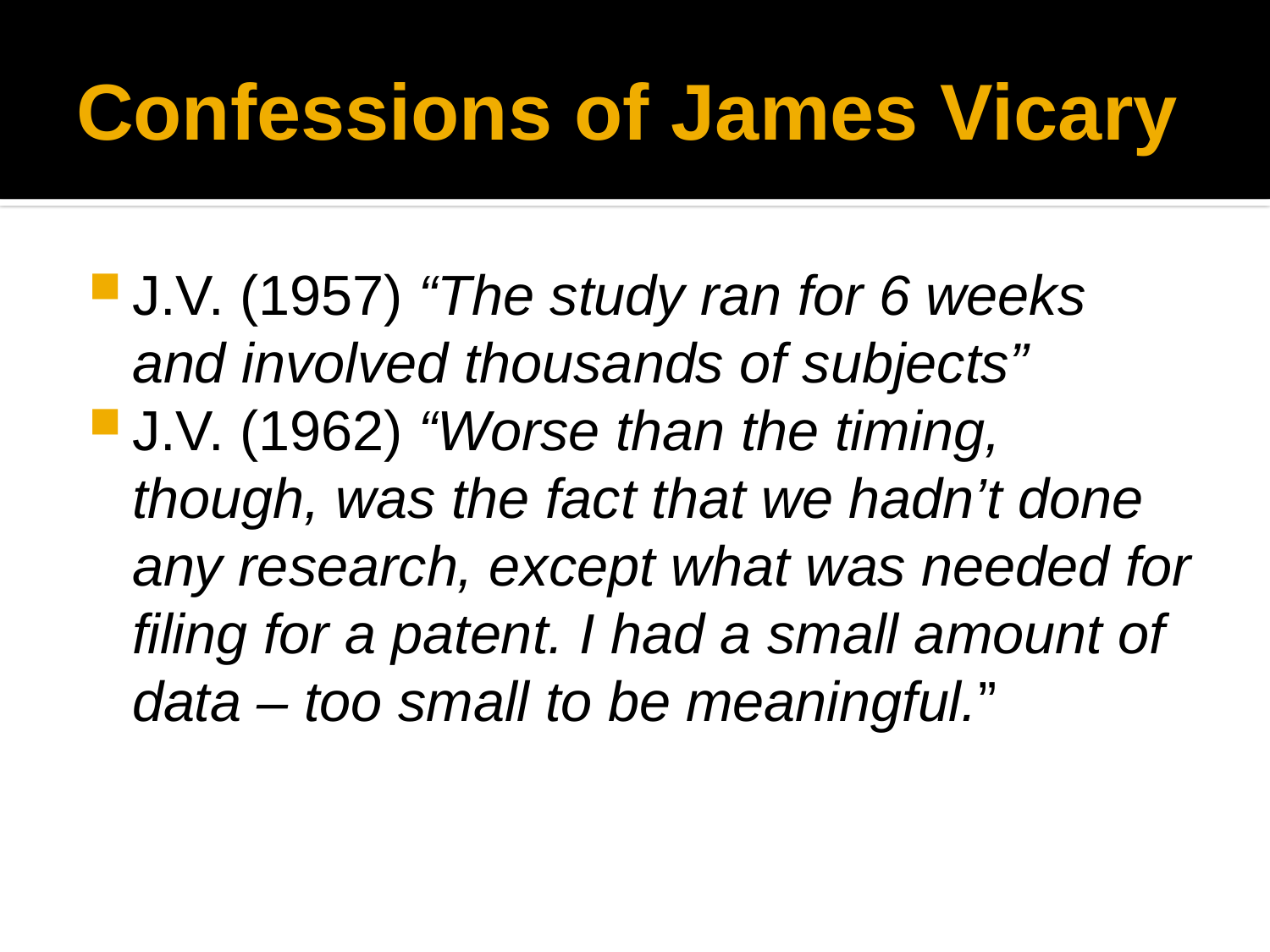

# Confessions of James Vicary
J.V. (1957) “The study ran for 6 weeks and involved thousands of subjects”
J.V. (1962) “Worse than the timing, though, was the fact that we hadn’t done any research, except what was needed for filing for a patent. I had a small amount of data – too small to be meaningful.”